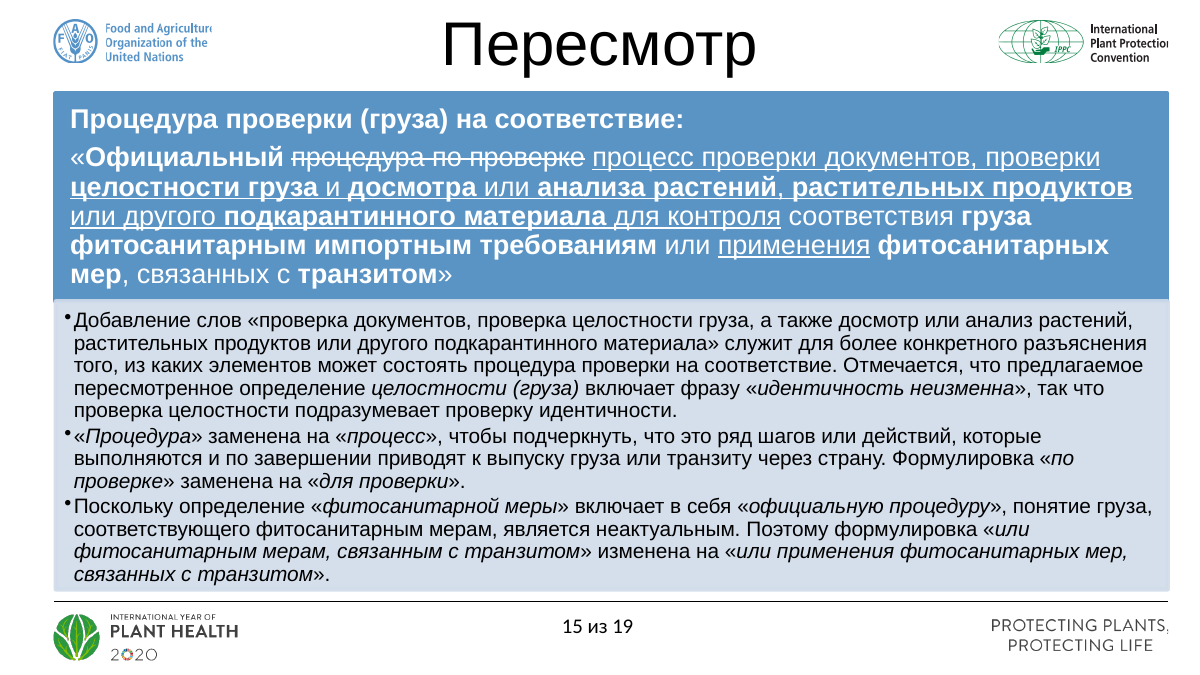

Пересмотр
Процедура проверки (груза) на соответствие:
«Официальный процедура по проверке процесс проверки документов, проверки целостности груза и досмотра или анализа растений, растительных продуктов или другого подкарантинного материала для контроля соответствия груза фитосанитарным импортным требованиям или применения фитосанитарных мер, связанных с транзитом»
Добавление слов «проверка документов, проверка целостности груза, а также досмотр или анализ растений, растительных продуктов или другого подкарантинного материала» служит для более конкретного разъяснения того, из каких элементов может состоять процедура проверки на соответствие. Отмечается, что предлагаемое пересмотренное определение целостности (груза) включает фразу «идентичность неизменна», так что проверка целостности подразумевает проверку идентичности.
«Процедура» заменена на «процесс», чтобы подчеркнуть, что это ряд шагов или действий, которые выполняются и по завершении приводят к выпуску груза или транзиту через страну. Формулировка «по проверке» заменена на «для проверки».
Поскольку определение «фитосанитарной меры» включает в себя «официальную процедуру», понятие груза, соответствующего фитосанитарным мерам, является неактуальным. Поэтому формулировка «или фитосанитарным мерам, связанным с транзитом» изменена на «или применения фитосанитарных мер, связанных с транзитом».
15 из 19